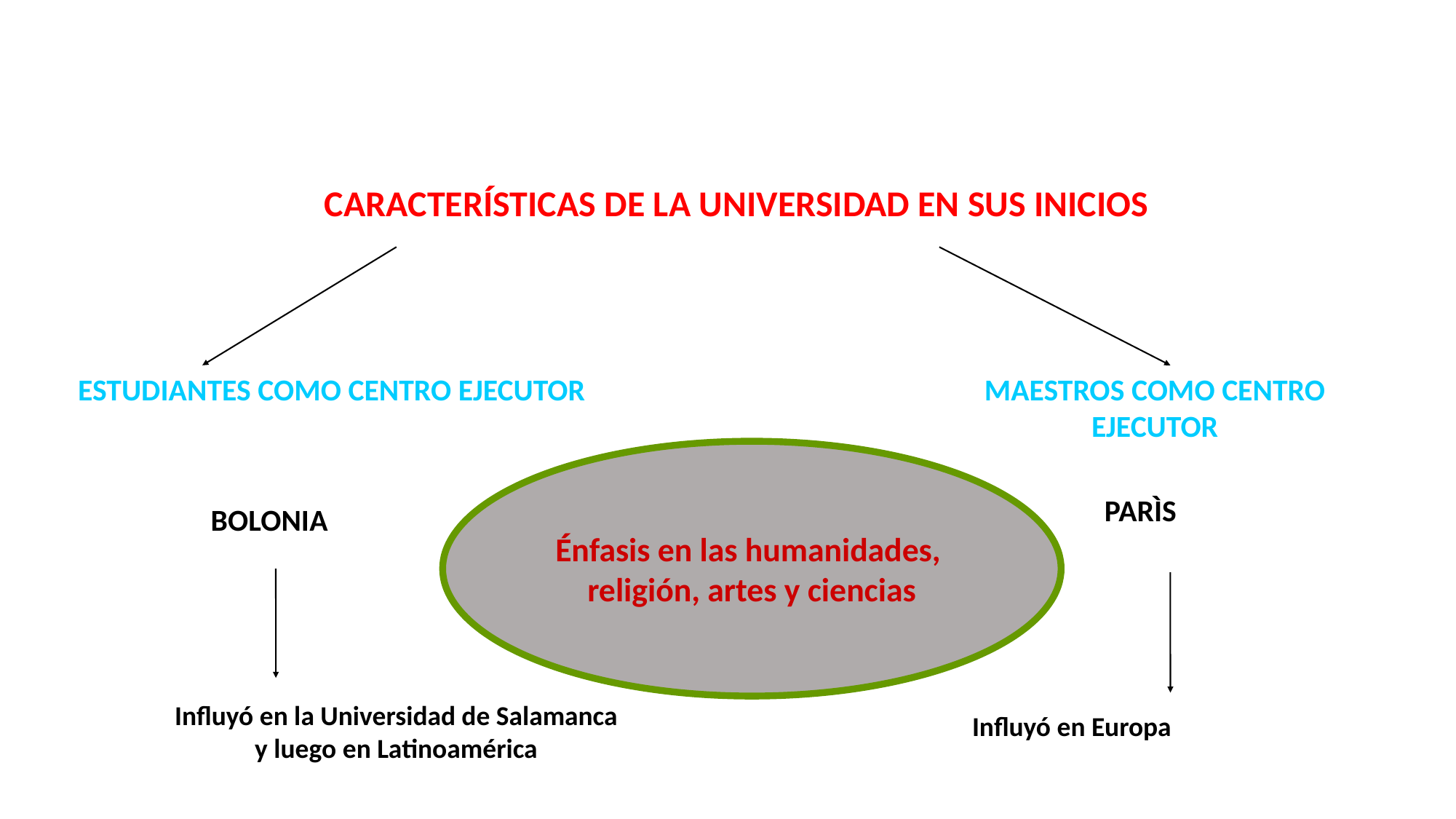

CARACTERÍSTICAS DE LA UNIVERSIDAD EN SUS INICIOS

ESTUDIANTES COMO CENTRO EJECUTOR
MAESTROS COMO CENTRO EJECUTOR
Énfasis en las humanidades,
religión, artes y ciencias
PARÌS
BOLONIA

Influyó en la Universidad de Salamanca
y luego en Latinoamérica
Influyó en Europa